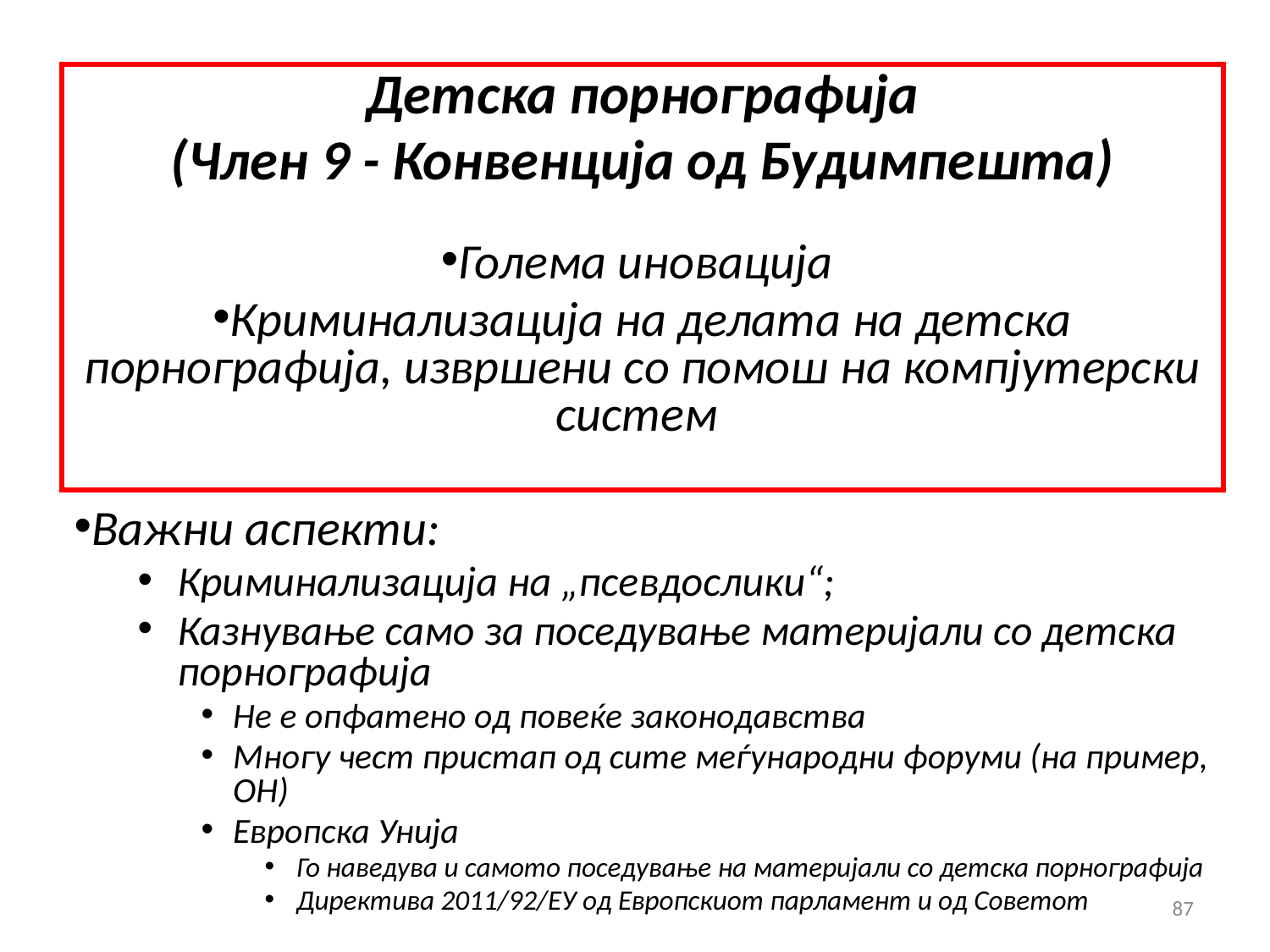

Детска порнографија
(Член 9 - Конвенција од Будимпешта)

Голема иновација
Криминализација на делата на детска порнографија, извршени со помош на компјутерски систем

Важни аспекти:
Криминализација на „псевдослики“;
Казнување само за поседување материјали со детска порнографија
Не е опфатено од повеќе законодавства
Многу чест пристап од сите меѓународни форуми (на пример, ОН)
Европска Унија
Го наведува и самото поседување на материјали со детска порнографија
Директива 2011/92/ЕУ од Европскиот парламент и од Советот
87